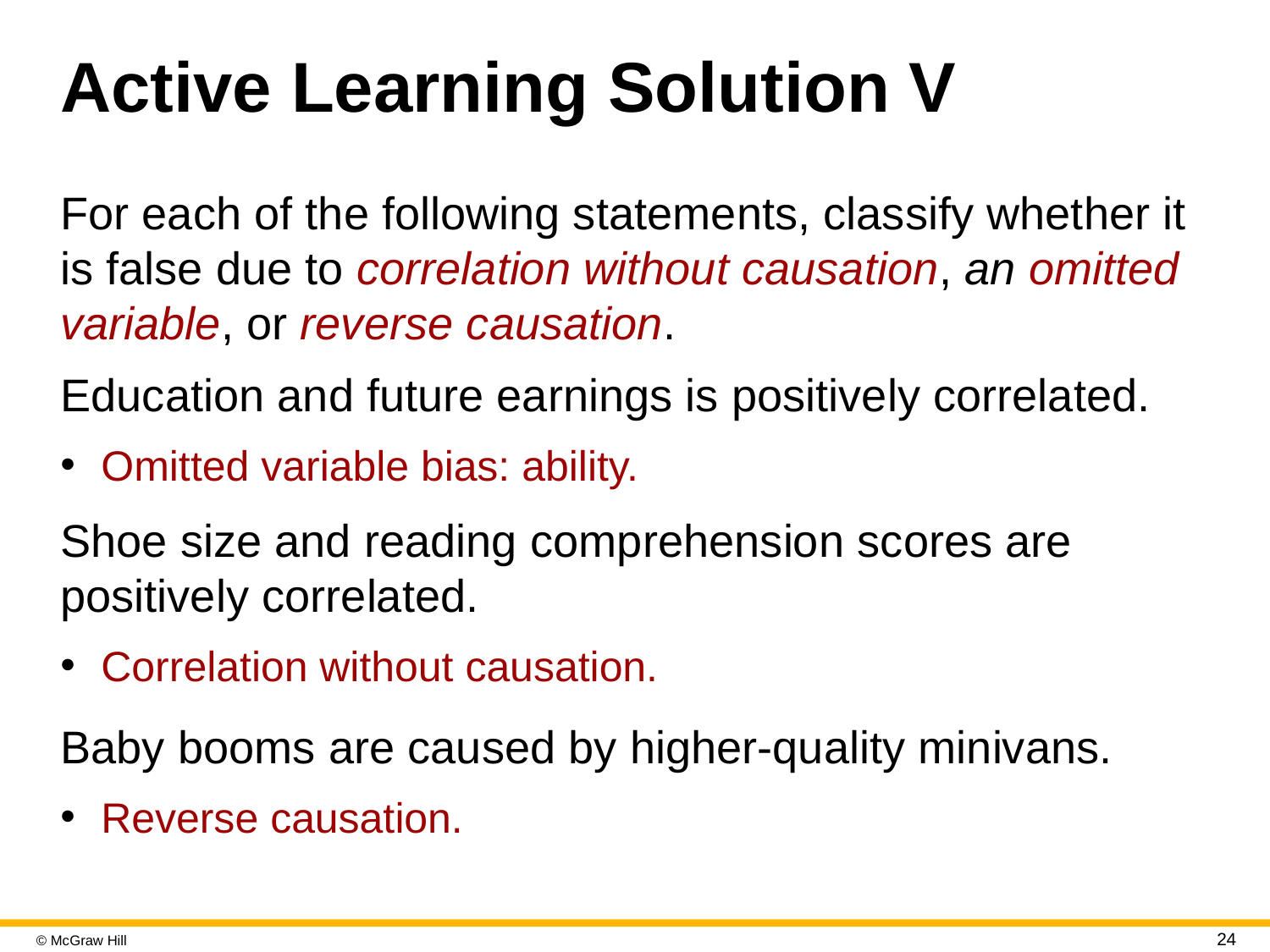

# Active Learning Solution V
For each of the following statements, classify whether it is false due to correlation without causation, an omitted variable, or reverse causation.
Education and future earnings is positively correlated.
Omitted variable bias: ability.
Shoe size and reading comprehension scores are positively correlated.
Correlation without causation.
Baby booms are caused by higher-quality minivans.
Reverse causation.